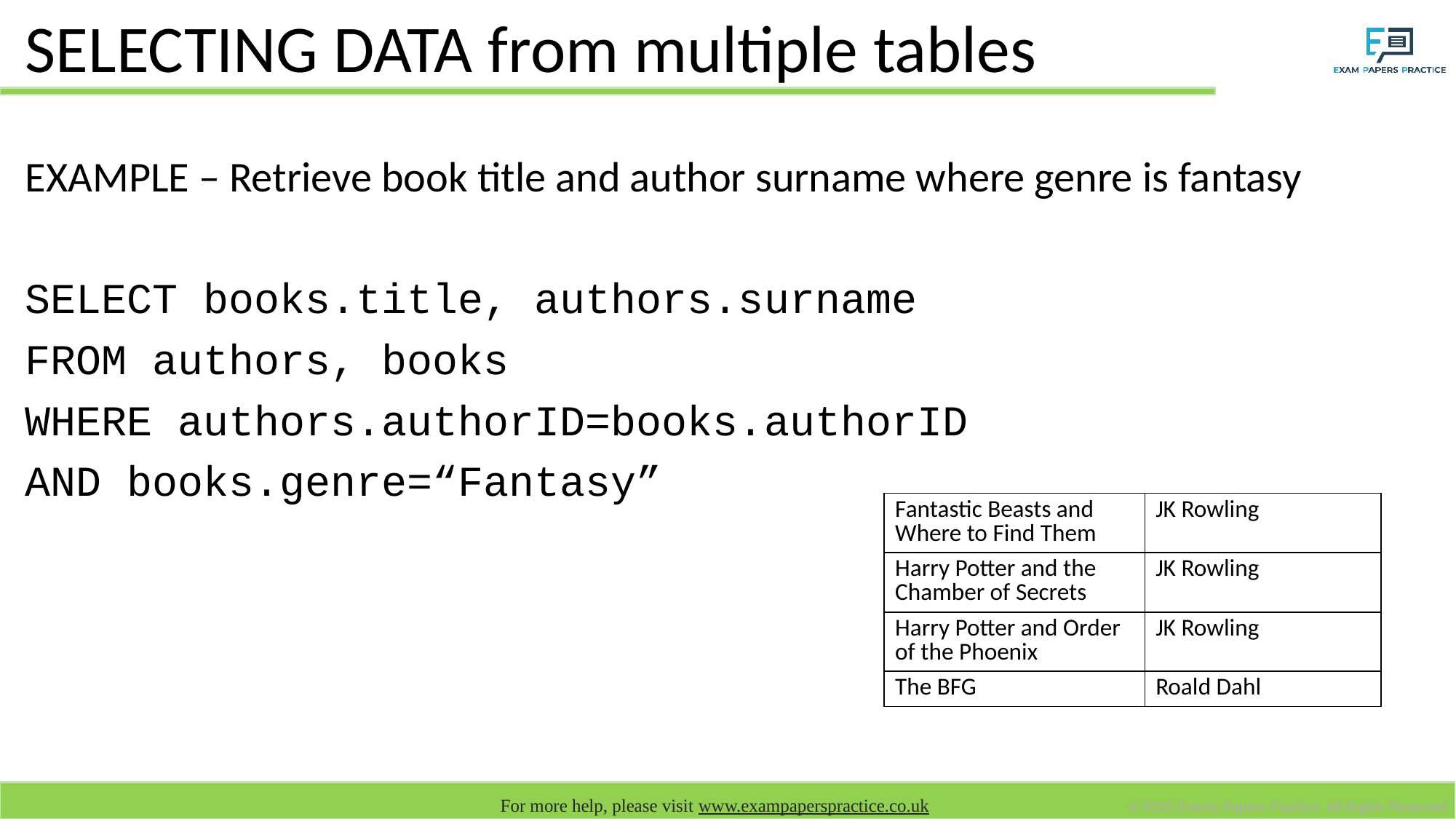

# SELECTING DATA from multiple tables
EXAMPLE – Retrieve book title and author surname where genre is fantasy

SELECT books.title, authors.surname
FROM authors, books
WHERE authors.authorID=books.authorID
AND books.genre=“Fantasy”

| Fantastic Beasts and Where to Find Them | JK Rowling |
| --- | --- |
| Harry Potter and the Chamber of Secrets | JK Rowling |
| Harry Potter and Order of the Phoenix | JK Rowling |
| The BFG | Roald Dahl |